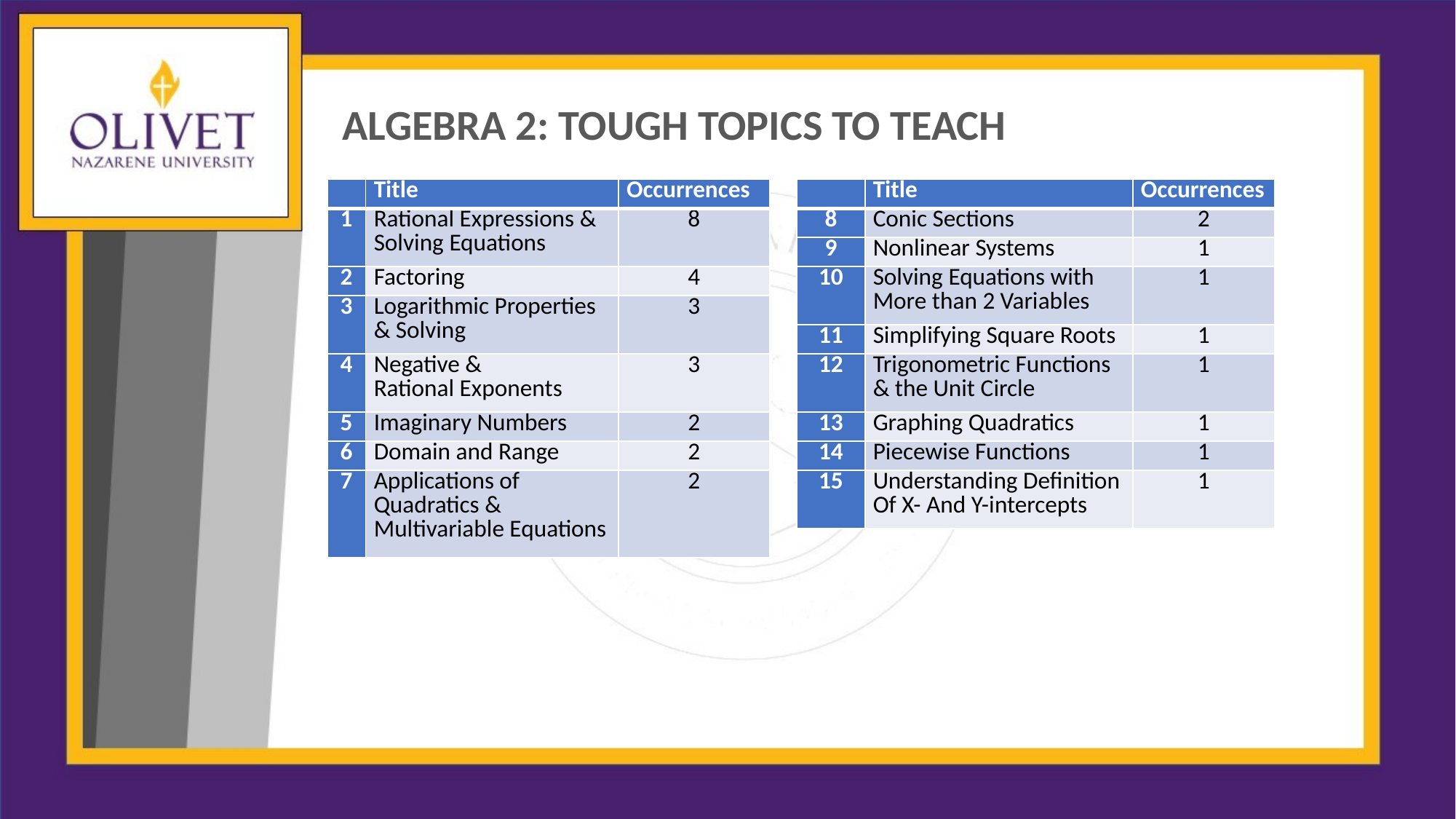

### Chart: Algebra 2: Tough Topics to Teach

| Category |
|---|
Algebra 2: tough topics to teach
|  | Title | Occurrences |
| --- | --- | --- |
| 1 | Rational Expressions & Solving Equations | 8 |
| 2 | Factoring | 4 |
| 3 | Logarithmic Properties & Solving | 3 |
| 4 | Negative & Rational Exponents | 3 |
| 5 | Imaginary Numbers | 2 |
| 6 | Domain and Range | 2 |
| 7 | Applications of Quadratics & Multivariable Equations | 2 |
|  | Title | Occurrences |
| --- | --- | --- |
| 8 | Conic Sections | 2 |
| 9 | Nonlinear Systems | 1 |
| 10 | Solving Equations with More than 2 Variables | 1 |
| 11 | Simplifying Square Roots | 1 |
| 12 | Trigonometric Functions & the Unit Circle | 1 |
| 13 | Graphing Quadratics | 1 |
| 14 | Piecewise Functions | 1 |
| 15 | Understanding Definition Of X- And Y-intercepts | 1 |